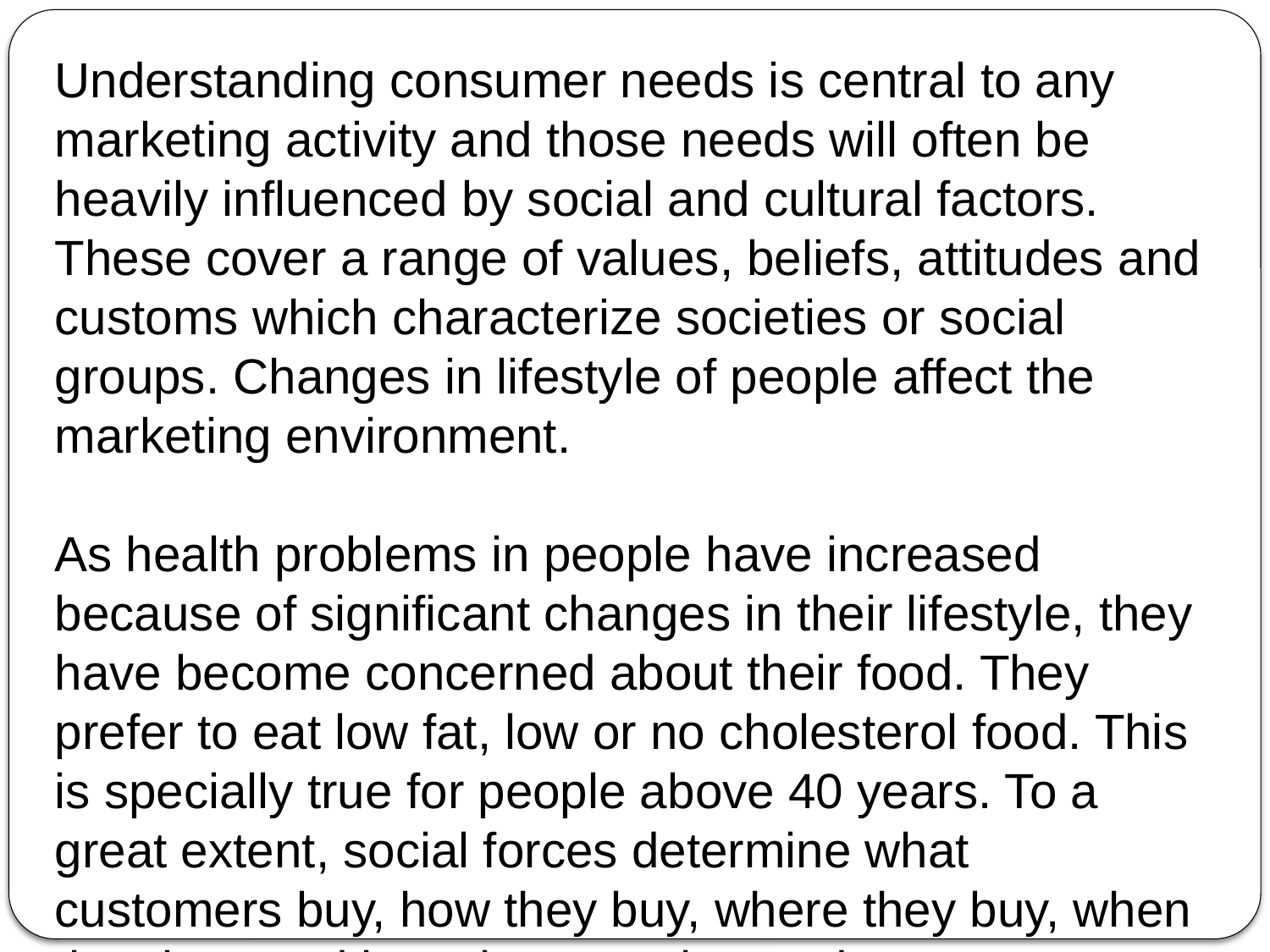

Understanding consumer needs is central to any marketing activity and those needs will often be heavily influenced by social and cultural factors. These cover a range of values, beliefs, attitudes and customs which characterize societies or social groups. Changes in lifestyle of people affect the marketing environment.

As health problems in people have increased because of significant changes in their lifestyle, they have become concerned about their food. They prefer to eat low fat, low or no cholesterol food. This is specially true for people above 40 years. To a great extent, social forces determine what customers buy, how they buy, where they buy, when they buy, and how they use the products.